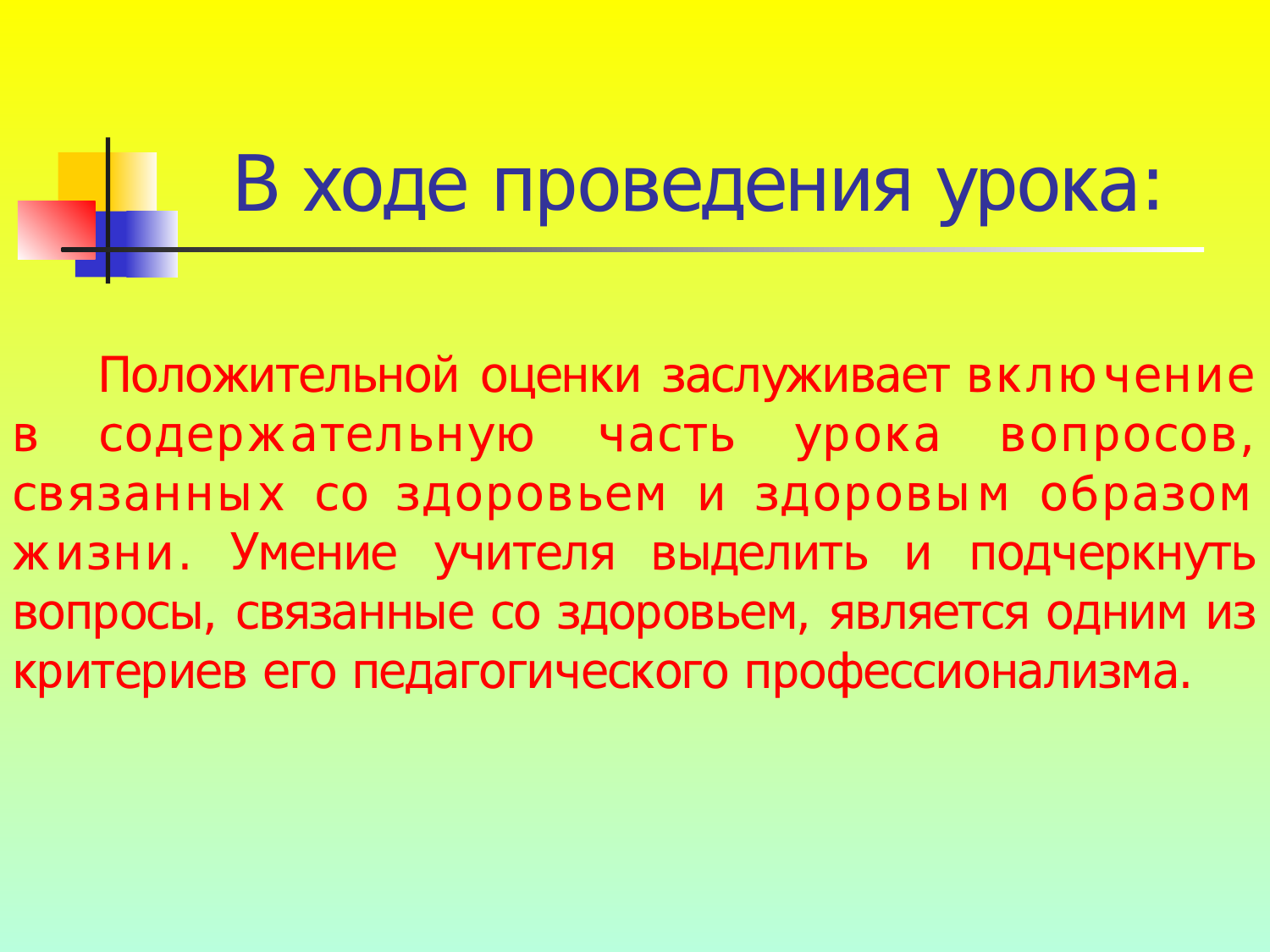

# В ходе проведения урока:
    Положительной оценки заслуживает включение в содержательную часть урока вопросов, связанных со здоровьем и здоровым образом жизни. Умение учителя выделить и подчеркнуть вопросы, связанные со здоровьем, является одним из критериев его педагогического профессионализма.